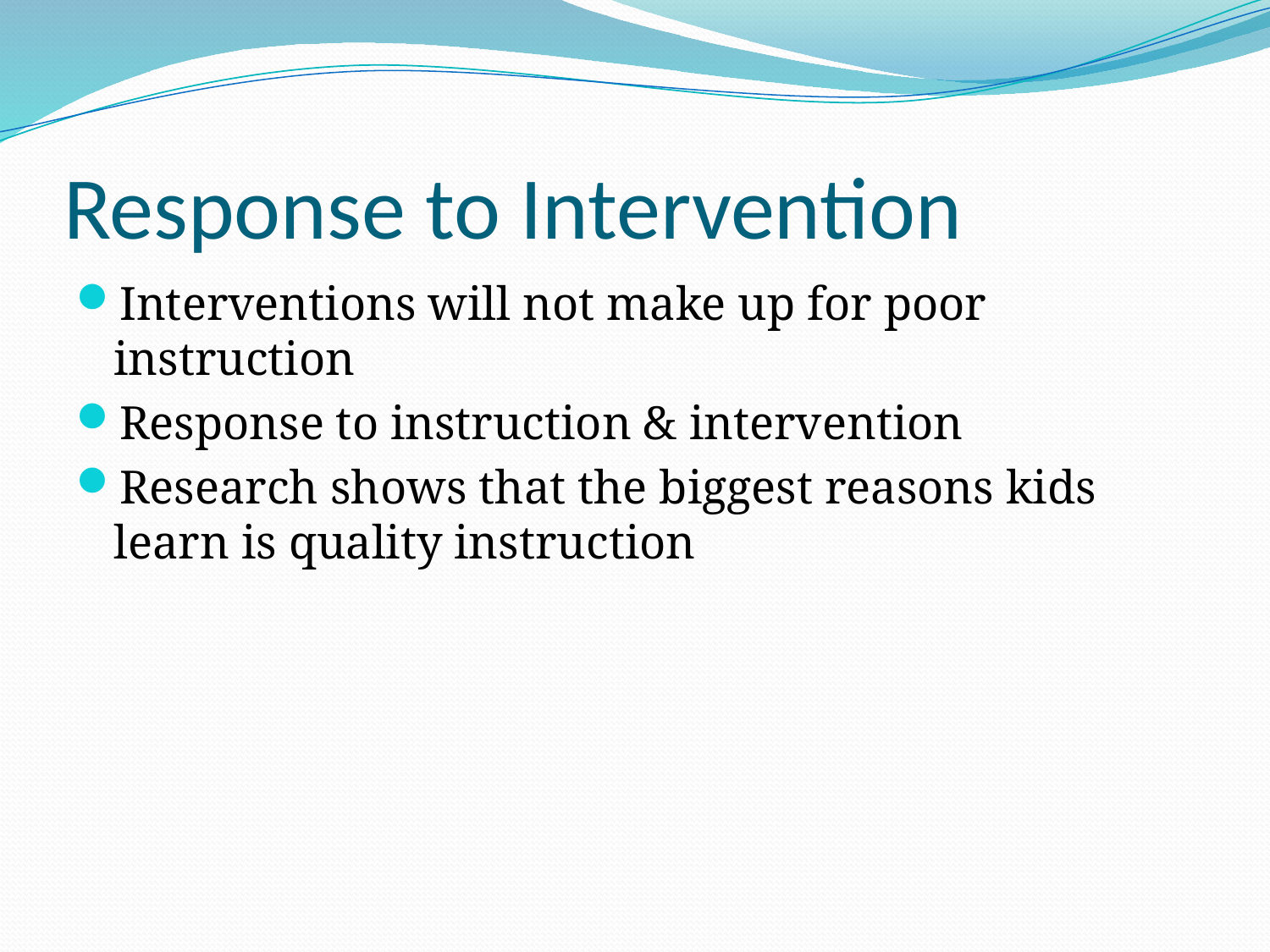

# Response to Intervention
Interventions will not make up for poor instruction
Response to instruction & intervention
Research shows that the biggest reasons kids learn is quality instruction